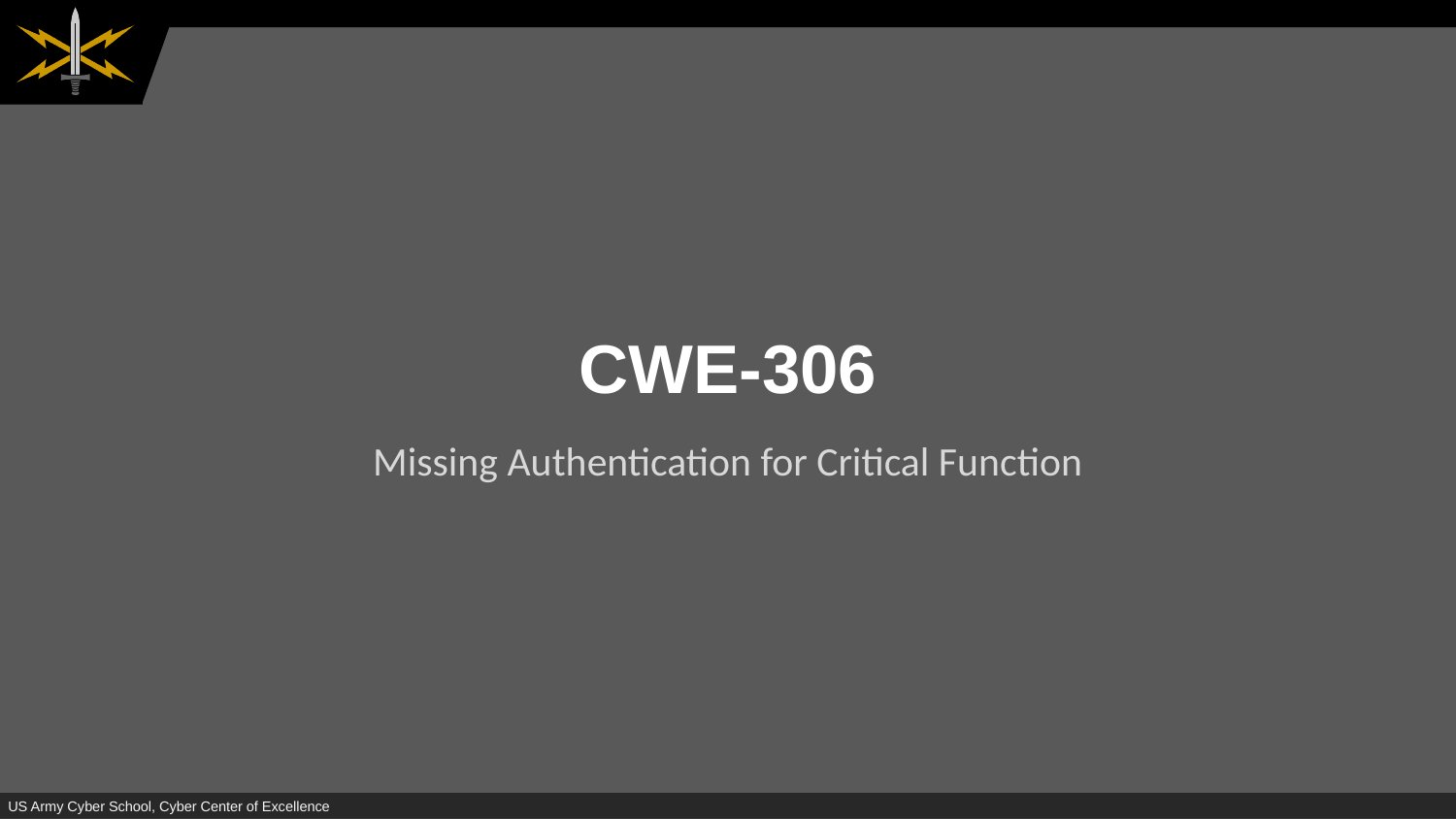

# CWE-306
Missing Authentication for Critical Function